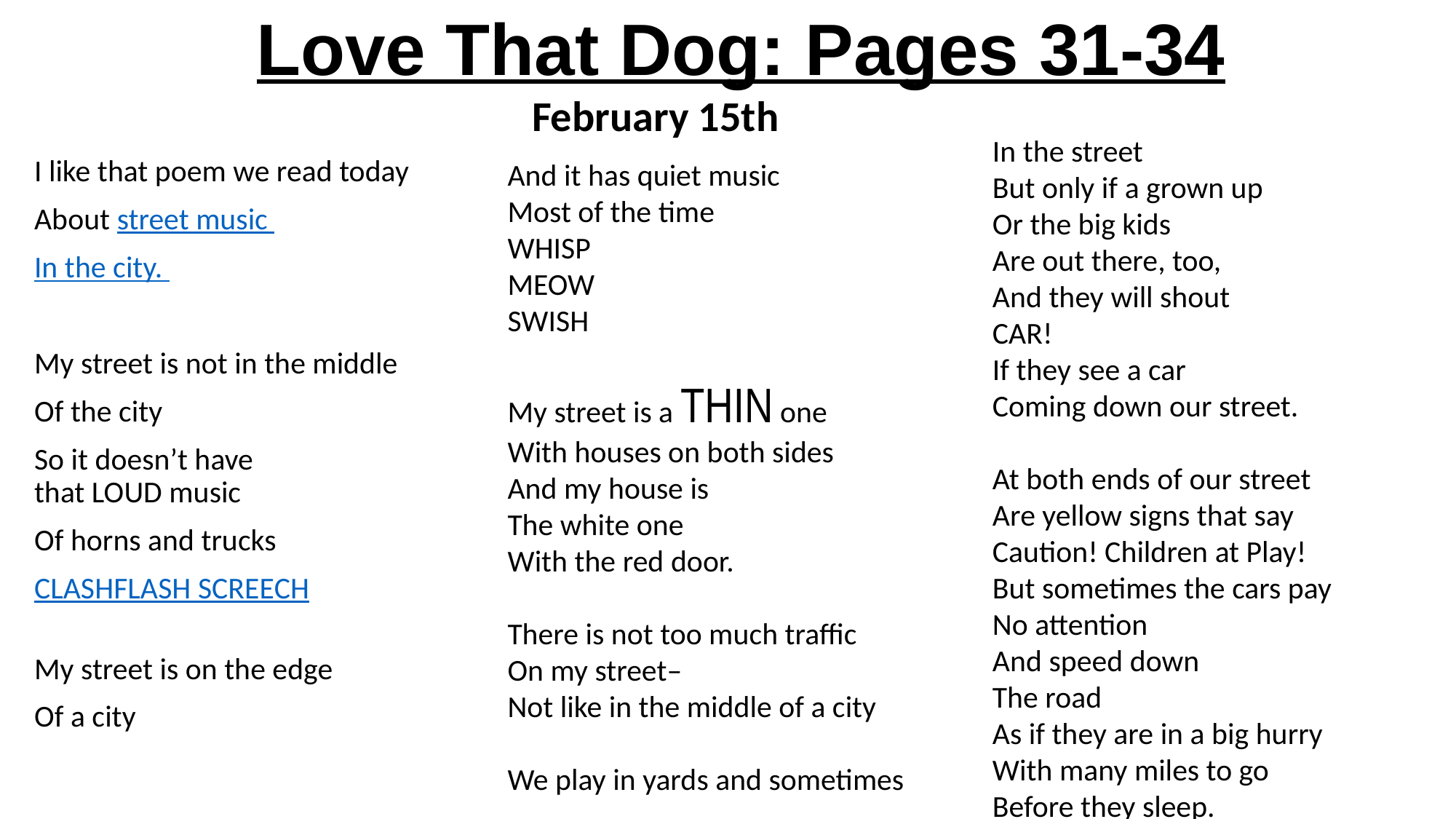

# Love That Dog: Pages 31-34
February 15th
In the street
But only if a grown up
Or the big kids
Are out there, too,
And they will shout
CAR!
If they see a car
Coming down our street.

At both ends of our street
Are yellow signs that say
Caution! Children at Play!
But sometimes the cars pay
No attention
And speed down
The road
As if they are in a big hurry
With many miles to go
Before they sleep.

I like that poem we read today
About street music
In the city.

My street is not in the middle
Of the city
So it doesn’t have
that LOUD music
Of horns and trucks
CLASH
FLASH
SCREECH
My street is on the edge
Of a city
And it has quiet music
Most of the time
WHISP
MEOW
SWISH

My street is a THIN one
With houses on both sides
And my house is
The white one
With the red door.

There is not too much traffic
On my street–
Not like in the middle of a city
We play in yards and sometimes